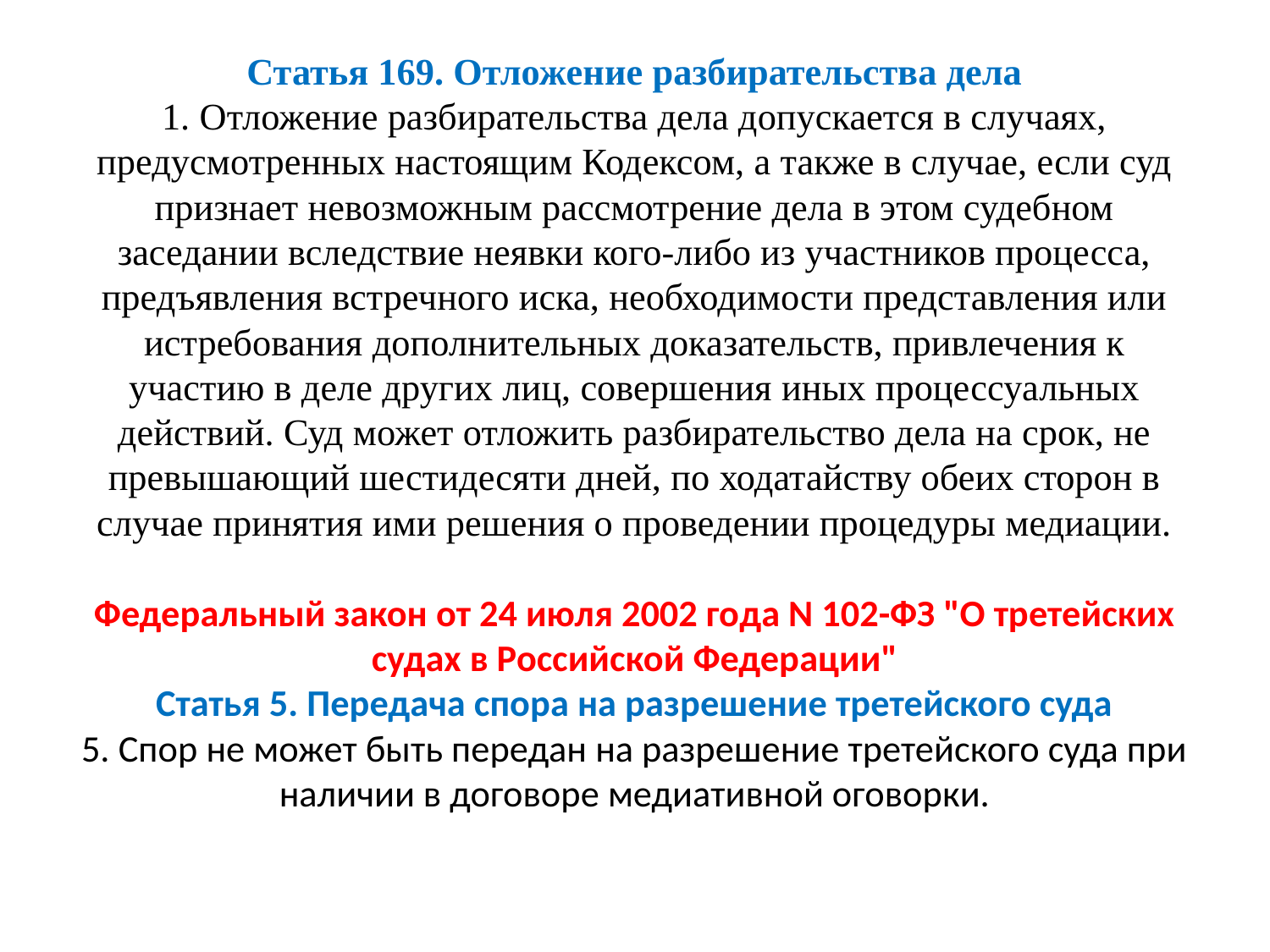

# Статья 169. Отложение разбирательства дела 1. Отложение разбирательства дела допускается в случаях, предусмотренных настоящим Кодексом, а также в случае, если суд признает невозможным рассмотрение дела в этом судебном заседании вследствие неявки кого-либо из участников процесса, предъявления встречного иска, необходимости представления или истребования дополнительных доказательств, привлечения к участию в деле других лиц, совершения иных процессуальных действий. Суд может отложить разбирательство дела на срок, не превышающий шестидесяти дней, по ходатайству обеих сторон в случае принятия ими решения о проведении процедуры медиации. Федеральный закон от 24 июля 2002 года N 102-ФЗ "О третейских судах в Российской Федерации" Статья 5. Передача спора на разрешение третейского суда 5. Спор не может быть передан на разрешение третейского суда при наличии в договоре медиативной оговорки.